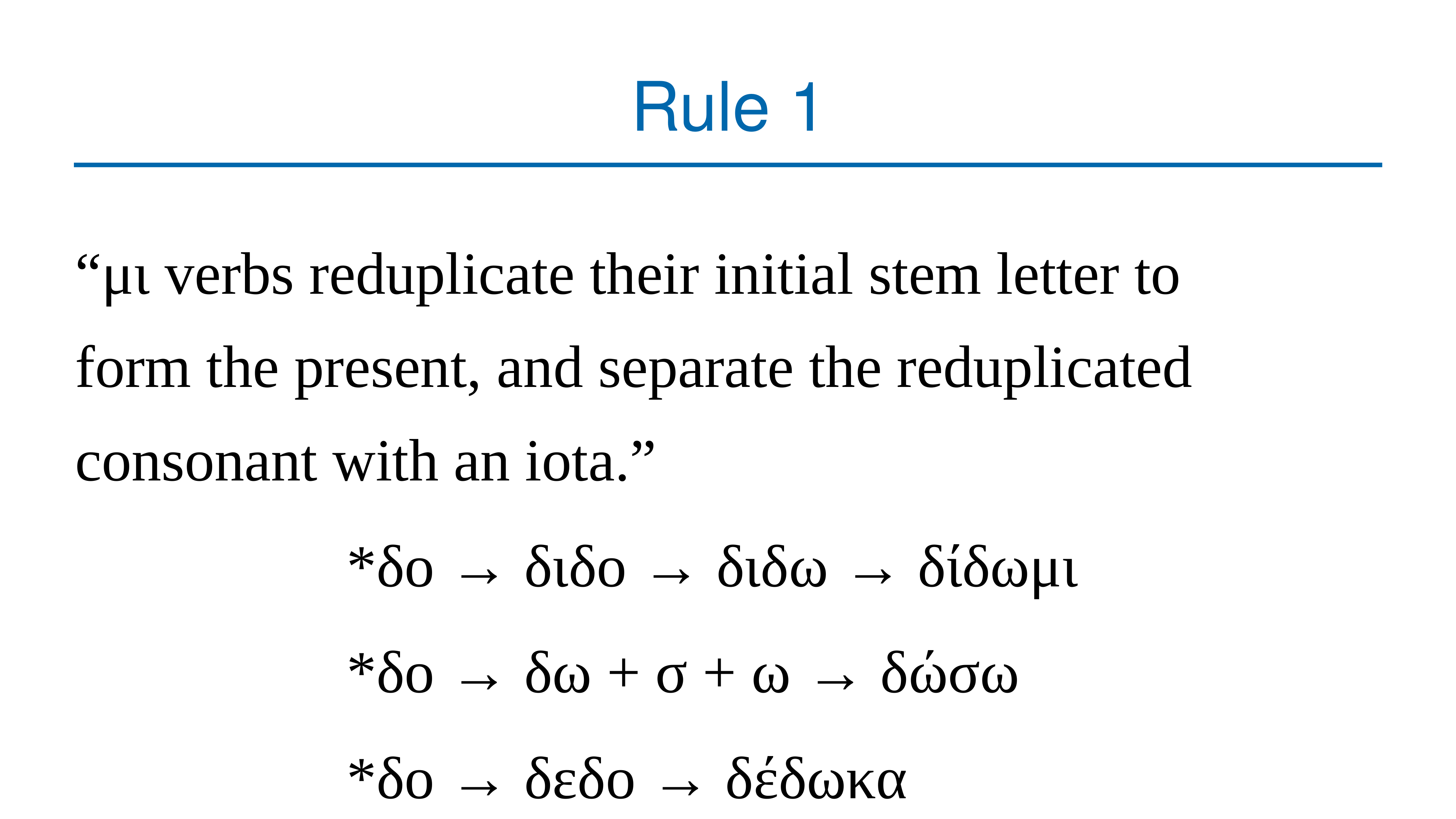

# Rule 1
“μι verbs reduplicate their initial stem letter to form the present, and separate the reduplicated consonant with an iota.”
*δο → διδο → διδω → δίδωμι
*δο → δω + σ + ω → δώσω
*δο → δεδο → δέδωκα